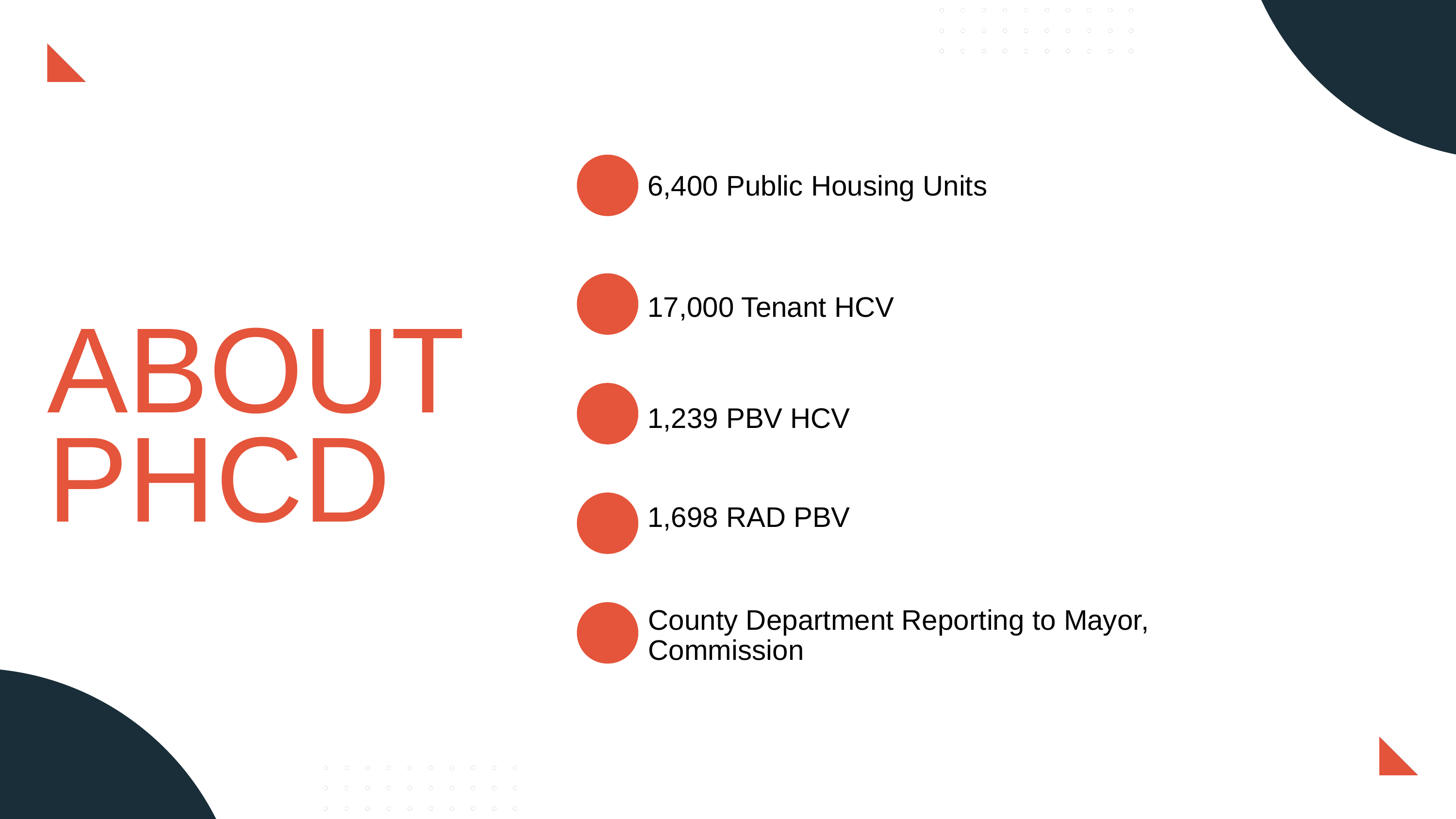

6,400 Public Housing Units

17,000 Tenant HCV
ABOUT PHCD

1,239 PBV HCV

1,698 RAD PBV

County Department Reporting to Mayor, Commission